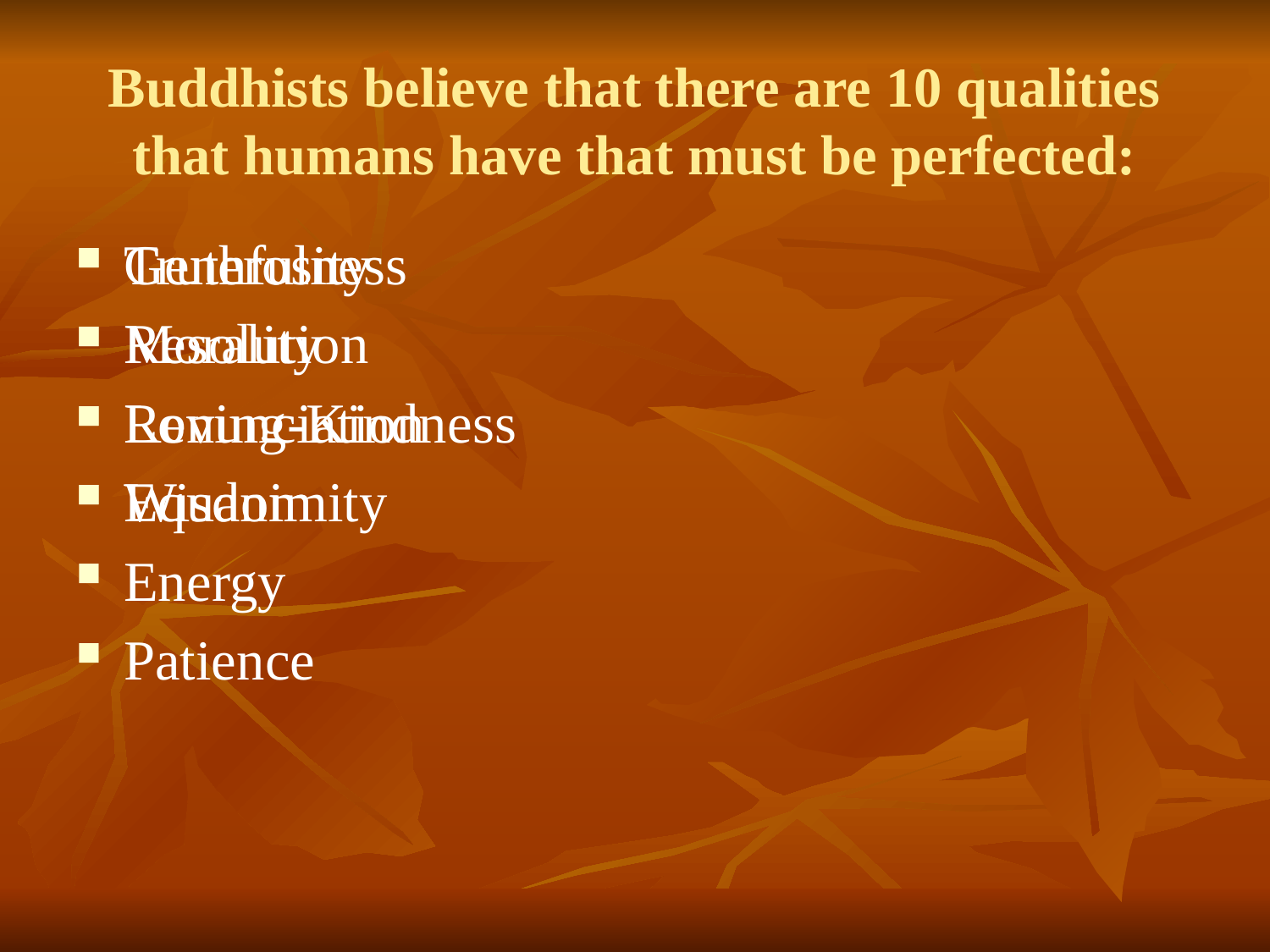

# Buddhists believe that there are 10 qualities that humans have that must be perfected:
Generosity
Morality
Renunciation
Wisdom
Energy
Patience
Truthfulness
Resolution
Loving-Kindness
Equanimity